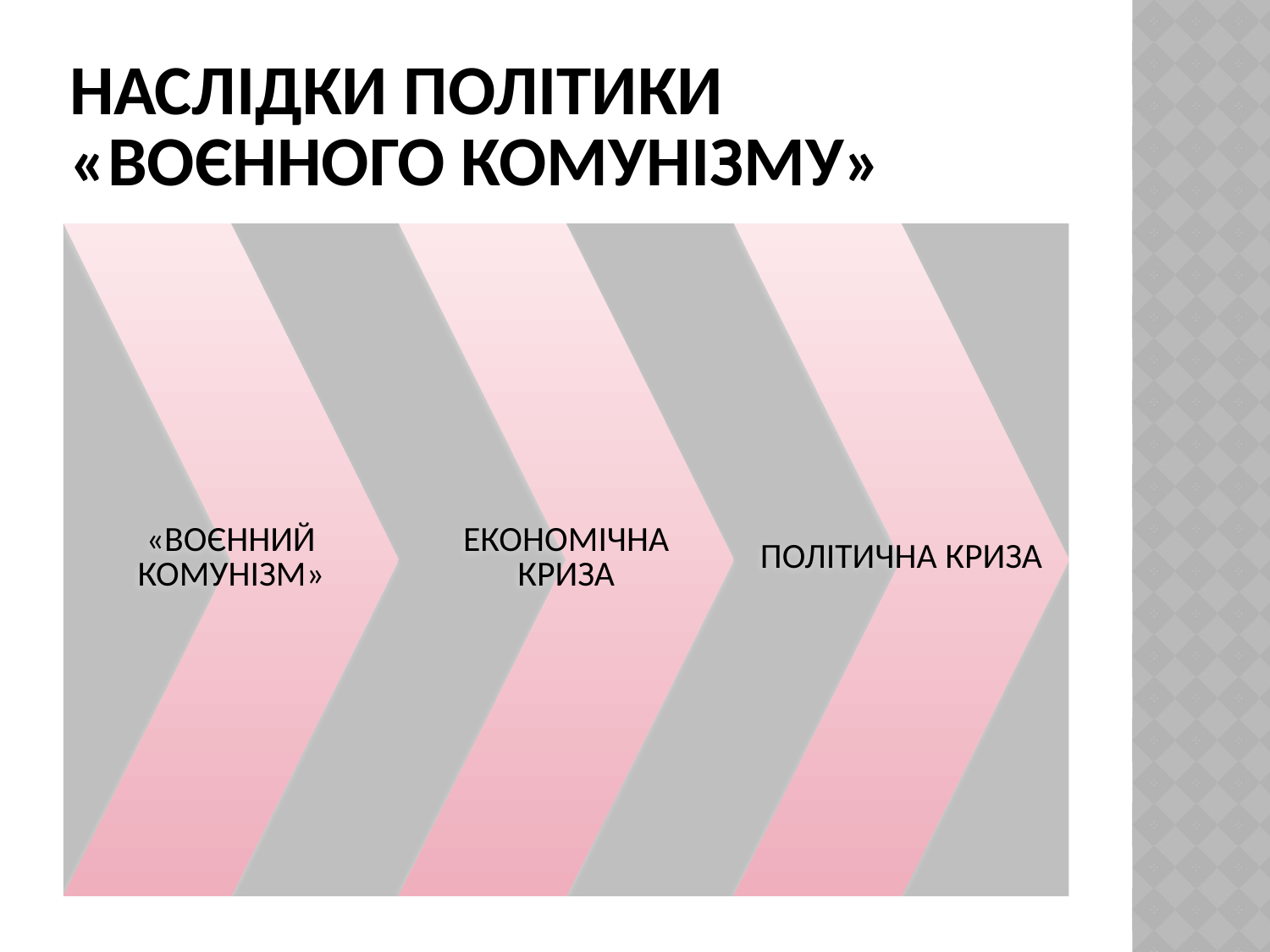

# НАСЛІДКИ ПОЛІТИКИ «ВОЄННОГО КОМУНІЗМУ»
«ВОЄННИЙ КОМУНІЗМ»
ЕКОНОМІЧНА КРИЗА
ПОЛІТИЧНА КРИЗА